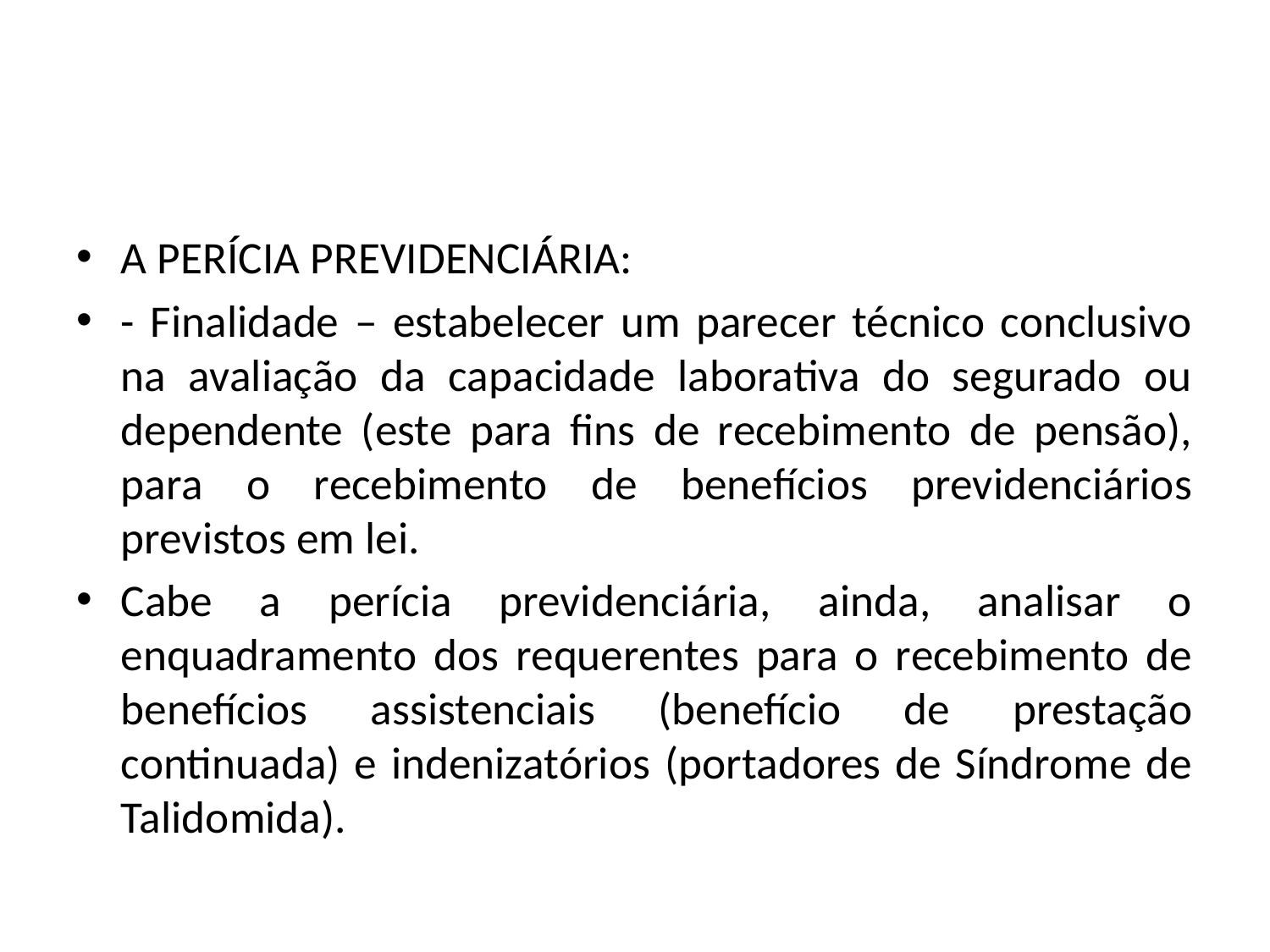

A PERÍCIA PREVIDENCIÁRIA:
- Finalidade – estabelecer um parecer técnico conclusivo na avaliação da capacidade laborativa do segurado ou dependente (este para fins de recebimento de pensão), para o recebimento de benefícios previdenciários previstos em lei.
Cabe a perícia previdenciária, ainda, analisar o enquadramento dos requerentes para o recebimento de benefícios assistenciais (benefício de prestação continuada) e indenizatórios (portadores de Síndrome de Talidomida).